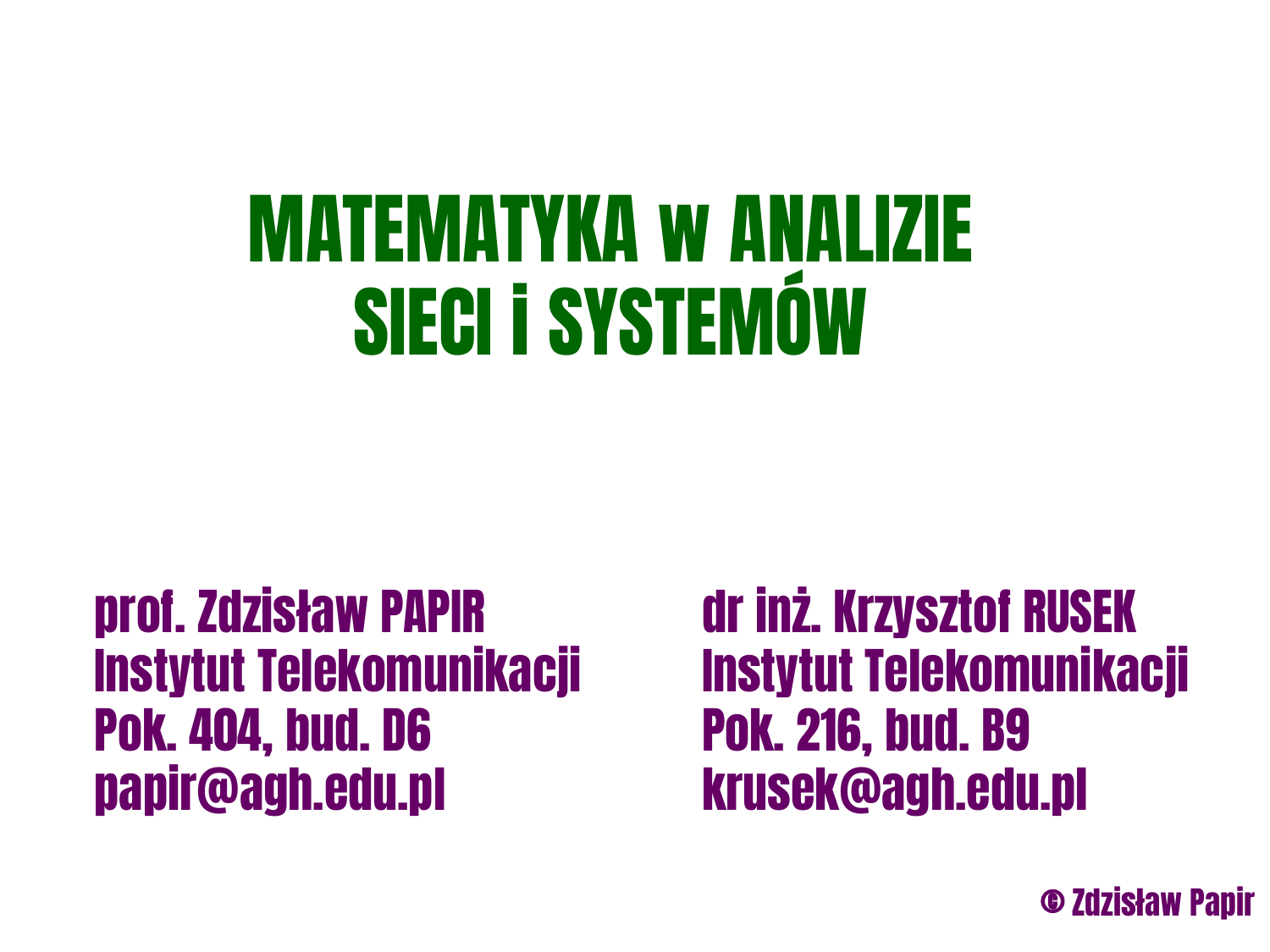

# MATEMATYKA w ANALIZIE SIECI i SYSTEMÓW
prof. Zdzisław PAPIR
Instytut Telekomunikacji
Pok. 404, bud. D6
papir@agh.edu.pl
dr inż. Krzysztof RUSEK
Instytut Telekomunikacji
Pok. 216, bud. B9
krusek@agh.edu.pl
© Zdzisław Papir